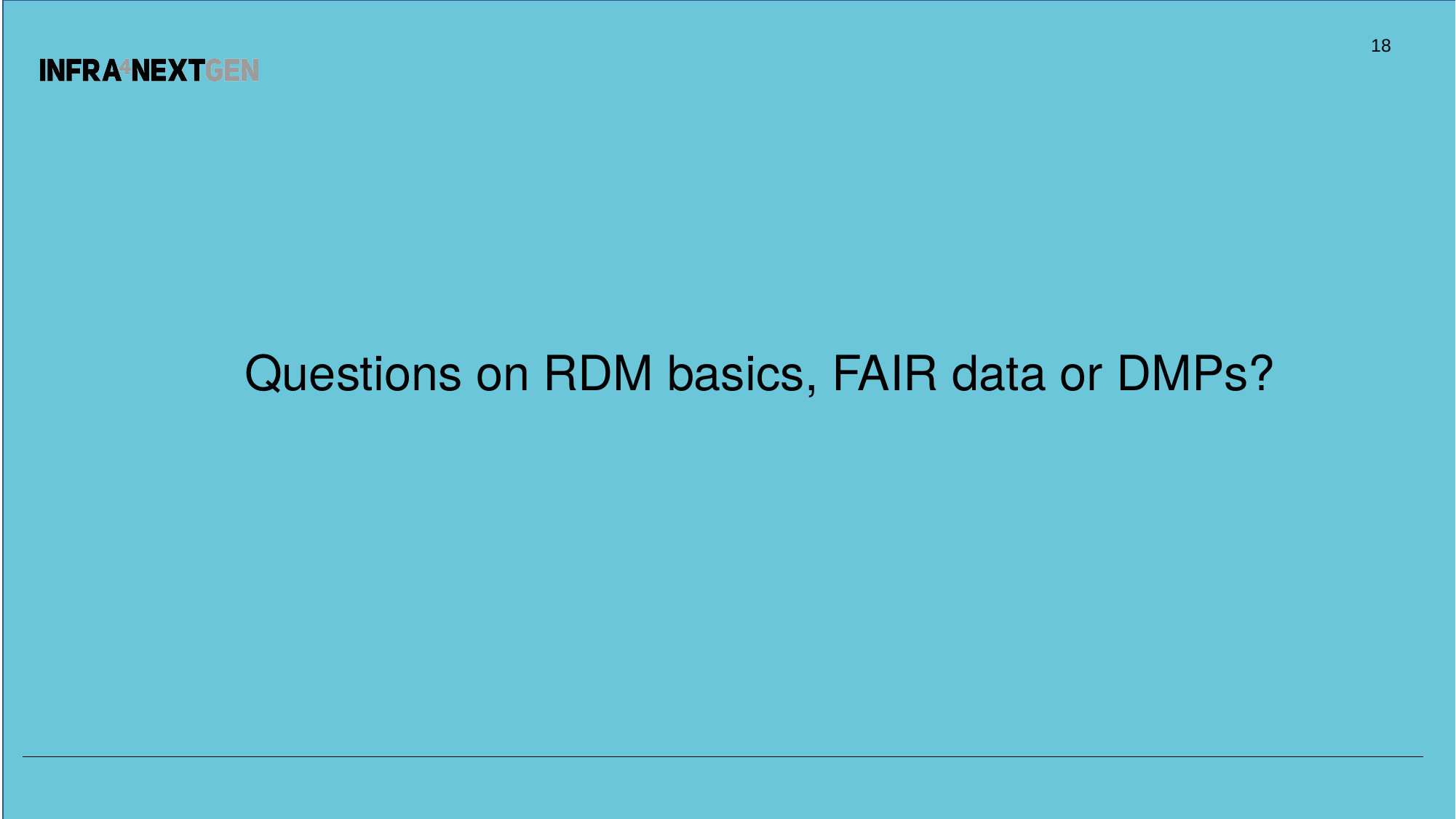

18
#

Questions on RDM basics, FAIR data or DMPs?